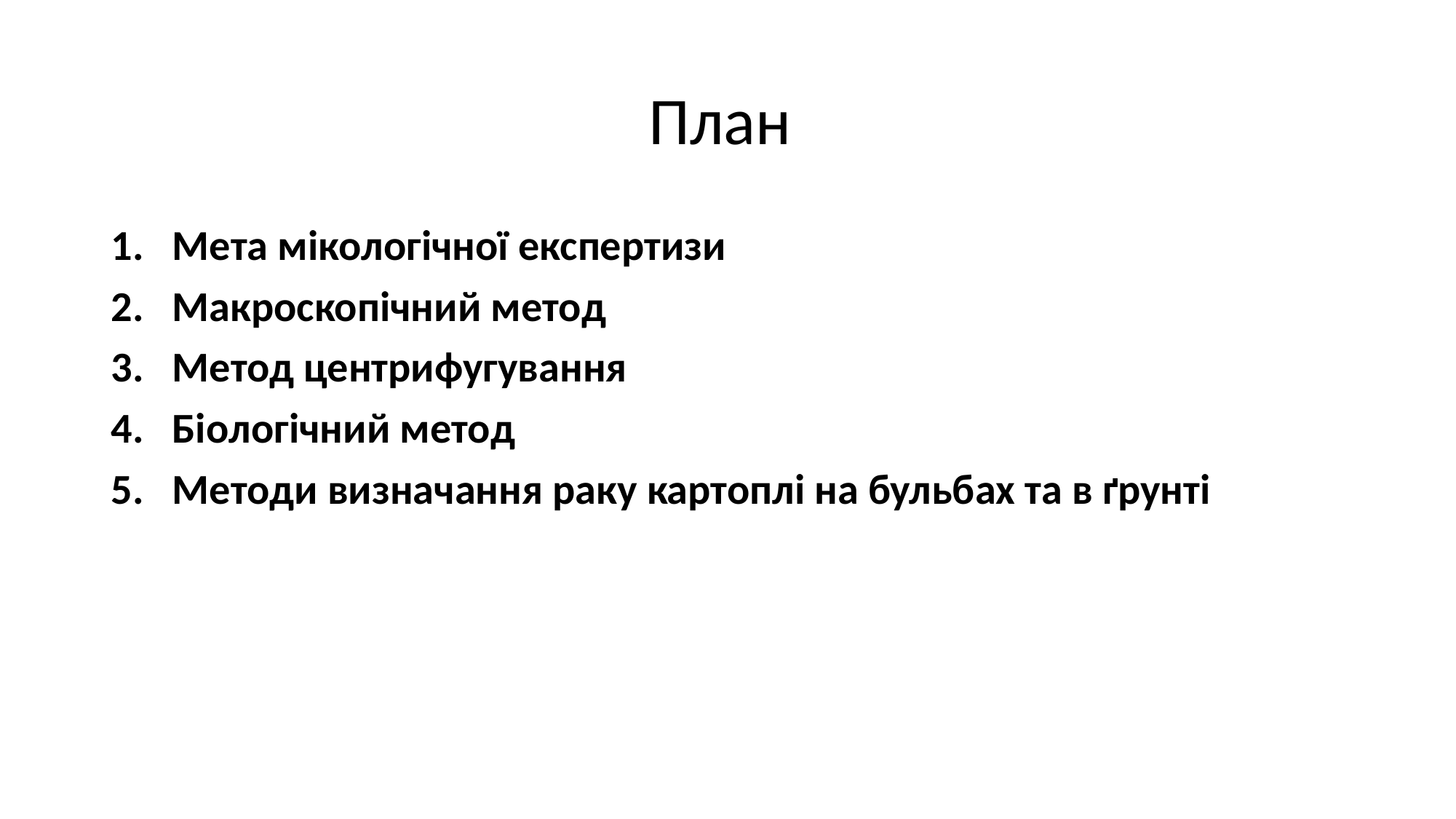

# План
Мета мікологічної експертизи
Макроскопічний метод
Метод центрифугування
Біологічний метод
Методи визначання раку картоплі на бульбах та в ґрунті